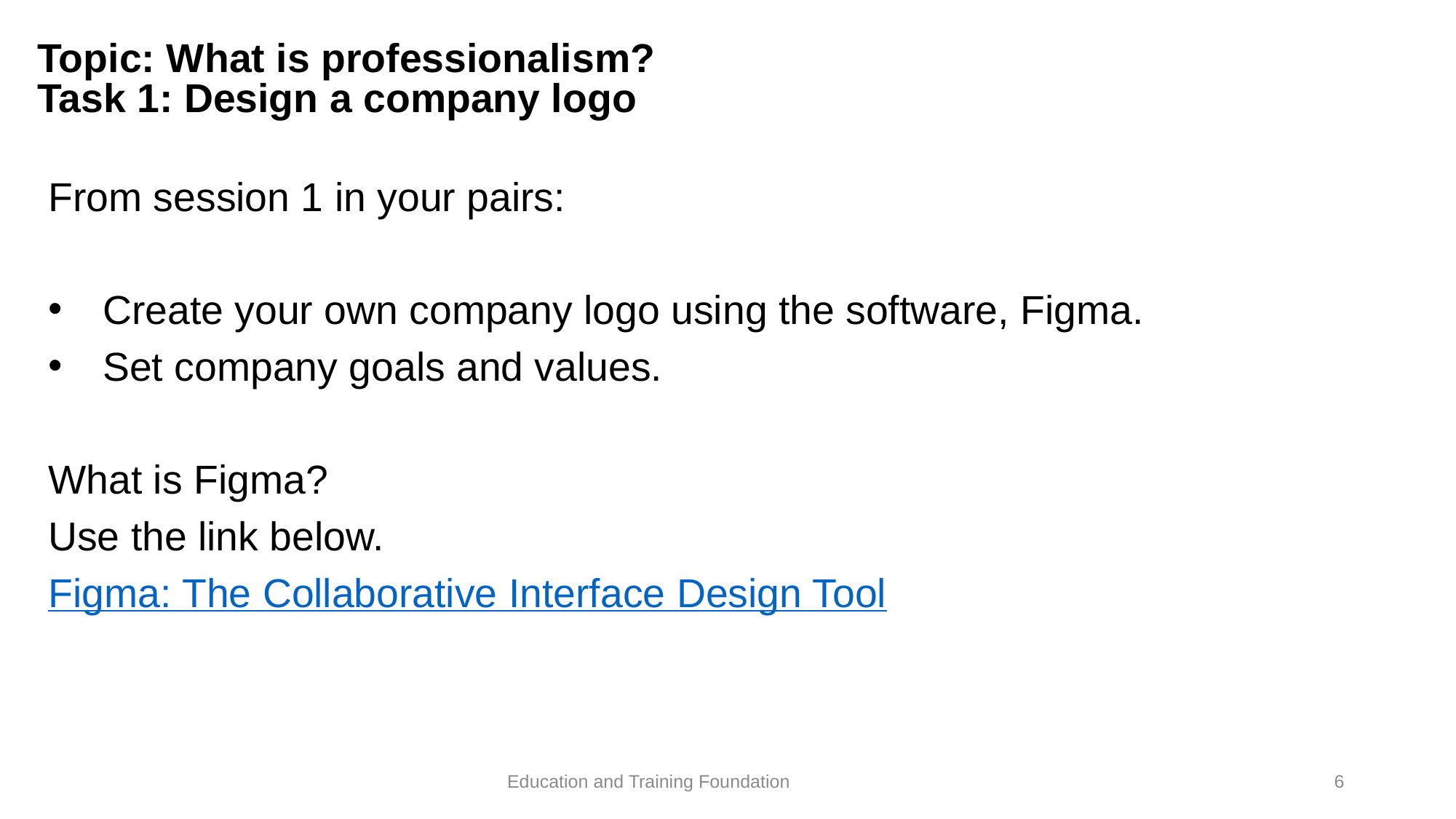

# Topic: What is professionalism? Task 1: Design a company logo
From session 1 in your pairs:

Create your own company logo using the software, Figma.
Set company goals and values.

What is Figma?
Use the link below.
Figma: The Collaborative Interface Design Tool

6
Education and Training Foundation